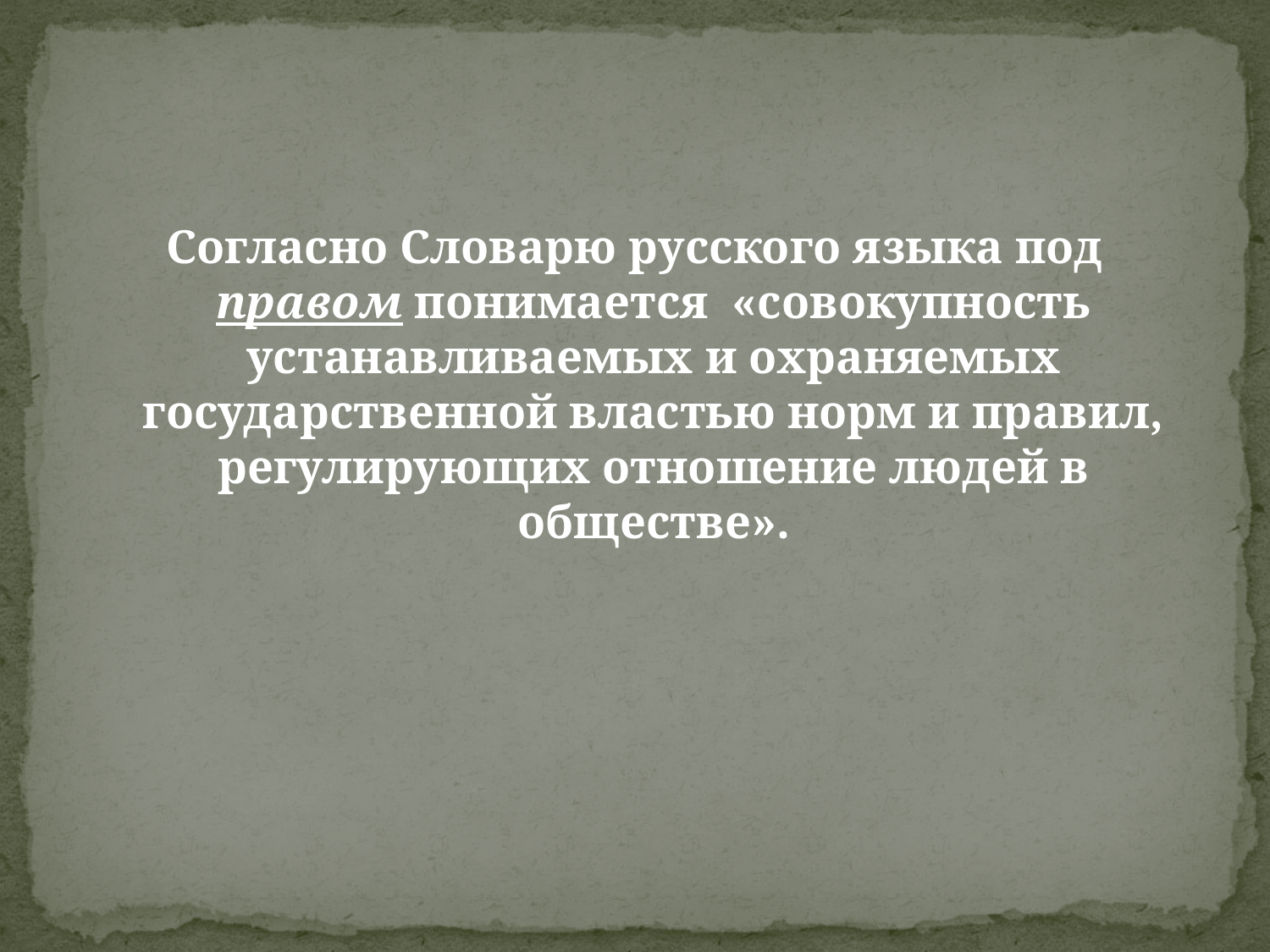

#
Согласно Словарю русского языка под правом понимается  «совокупность устанавливаемых и охраняемых государственной властью норм и правил, регулирующих отношение людей в обществе».